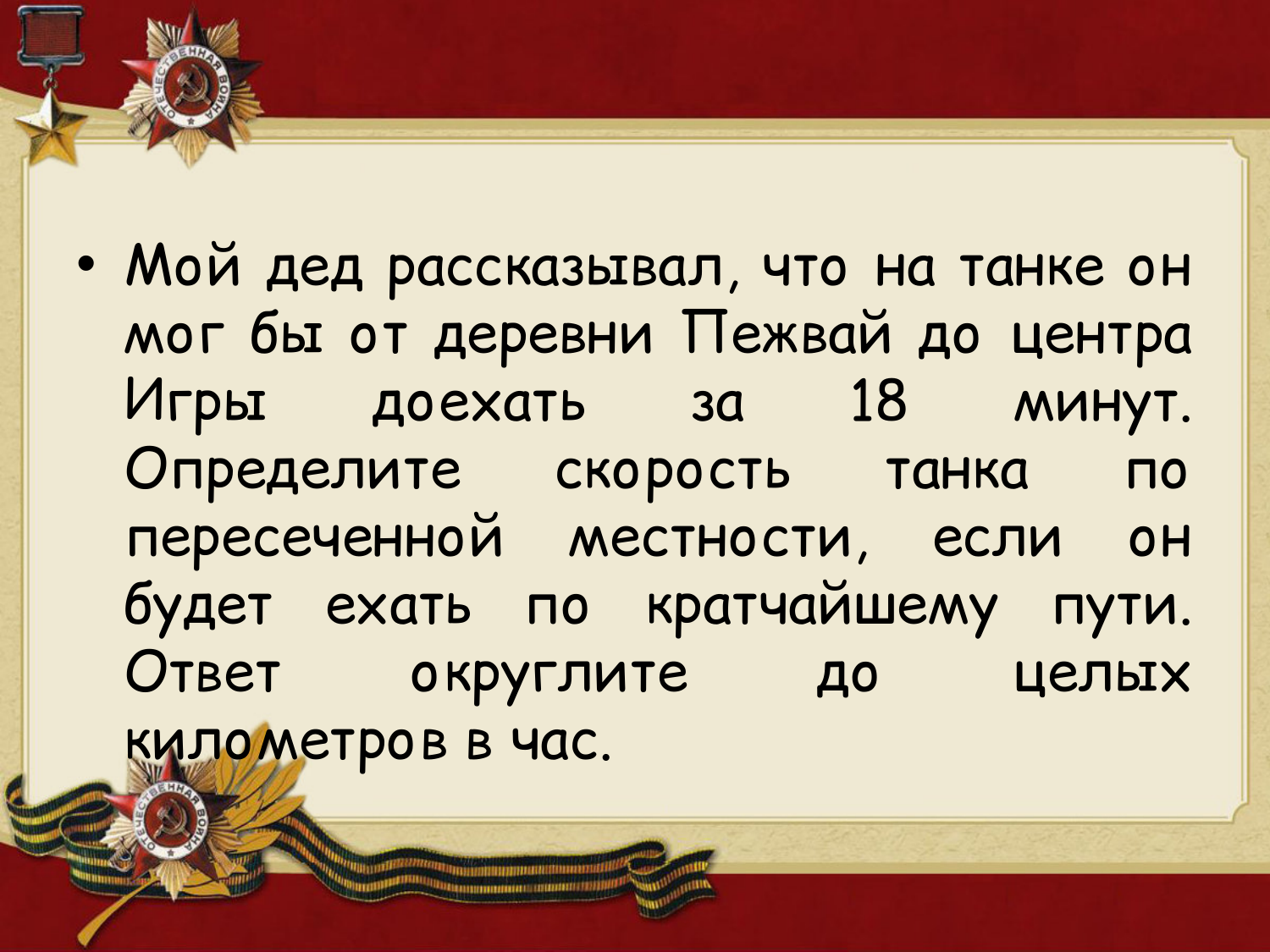

Мой дед рассказывал, что на танке он мог бы от деревни Пежвай до центра Игры доехать за 18 минут. Определите скорость танка по пересеченной местности, если он будет ехать по кратчайшему пути. Ответ округлите до целых километров в час.